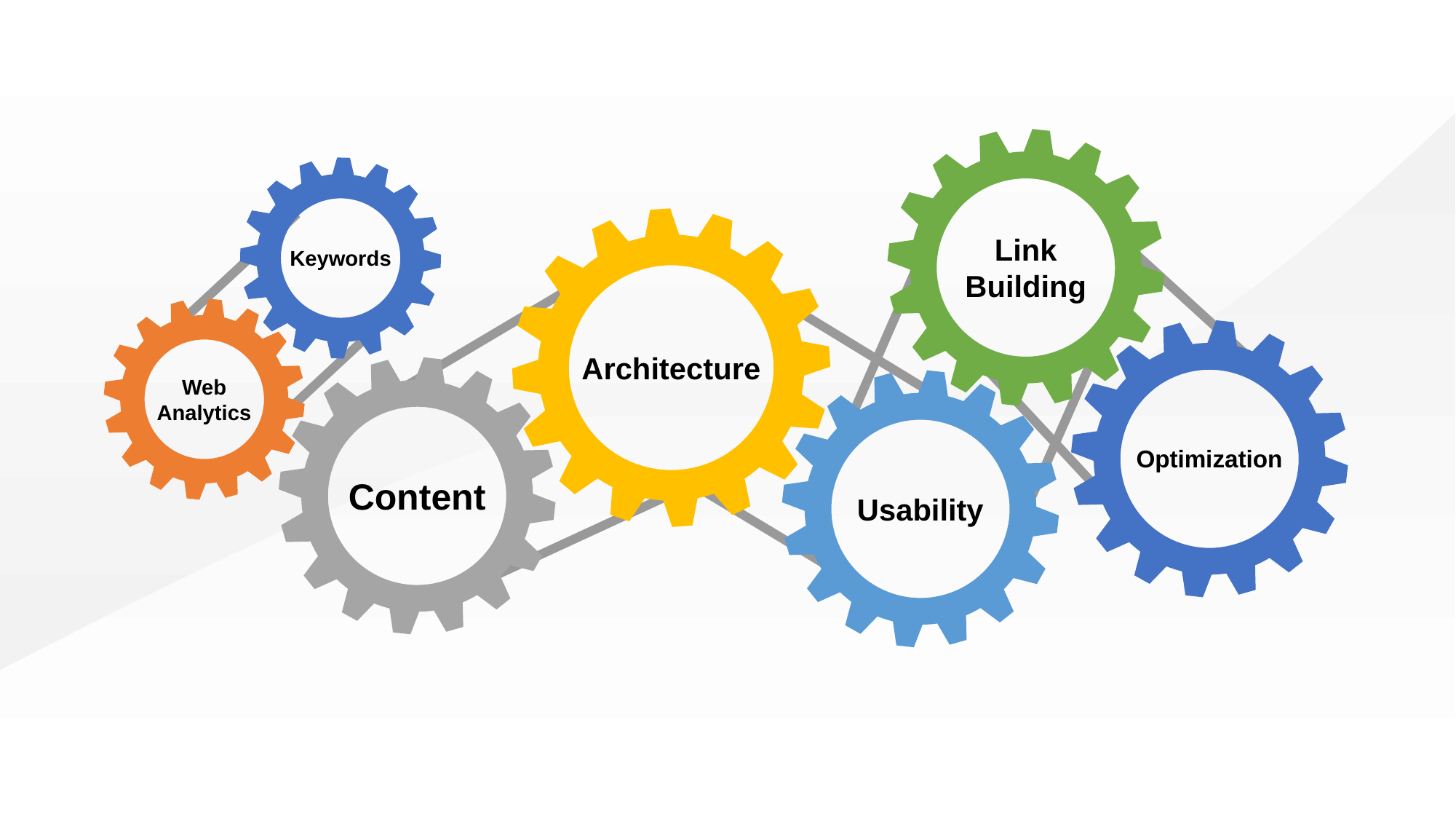

Link
Building
Keywords

Architecture

Web
Analytics

Optimization
Content
Usability